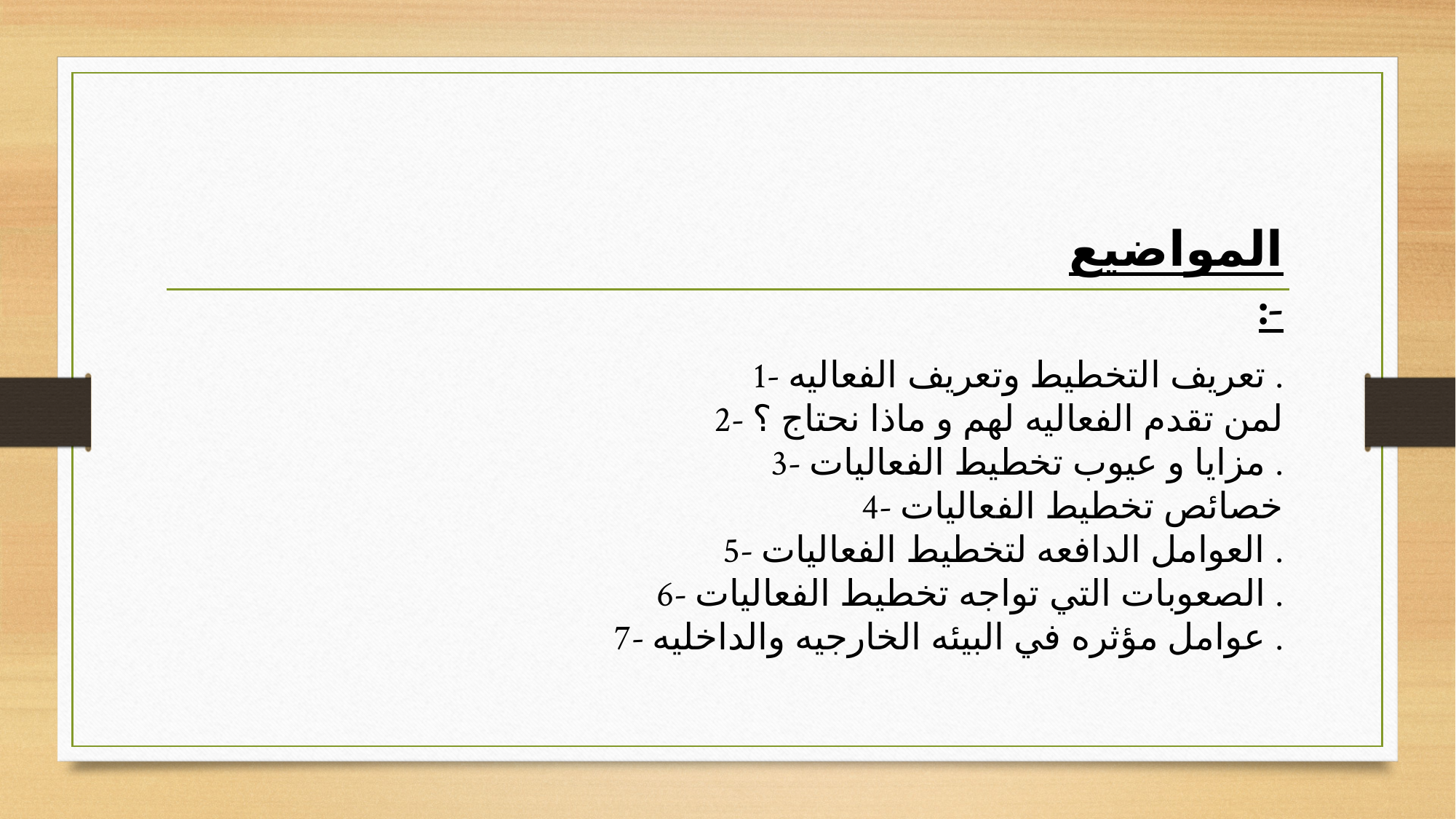

المواضيع :-
1- تعريف التخطيط وتعريف الفعاليه .
2- لمن تقدم الفعاليه لهم و ماذا نحتاج ؟
3- مزايا و عيوب تخطيط الفعاليات .
4- خصائص تخطيط الفعاليات
5- العوامل الدافعه لتخطيط الفعاليات .
6- الصعوبات التي تواجه تخطيط الفعاليات .
7- عوامل مؤثره في البيئه الخارجيه والداخليه .